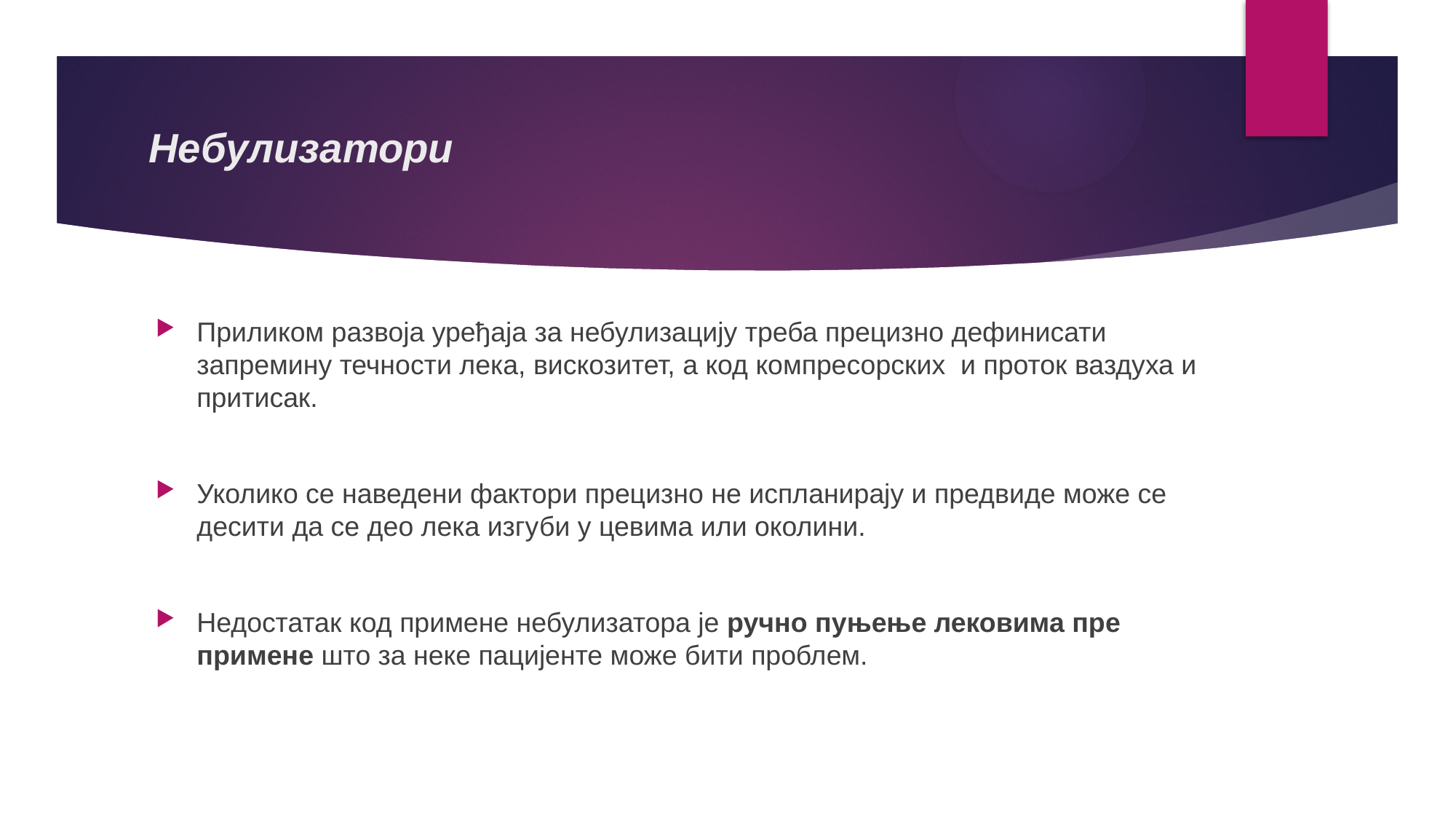

# Небулизaтори

Приликом развоја уређаја за небулизацију треба прецизно дефинисати запремину течности лека, вискозитет, а код компресорских  и проток ваздуха и притисак.

Уколико се наведени фактори прецизно не испланирају и предвиде може се десити да се део лека изгуби у цевима или околини.

Недостатак код примене небулизатора је ручно пуњење лековима пре примене што за неке пацијенте може бити проблем.